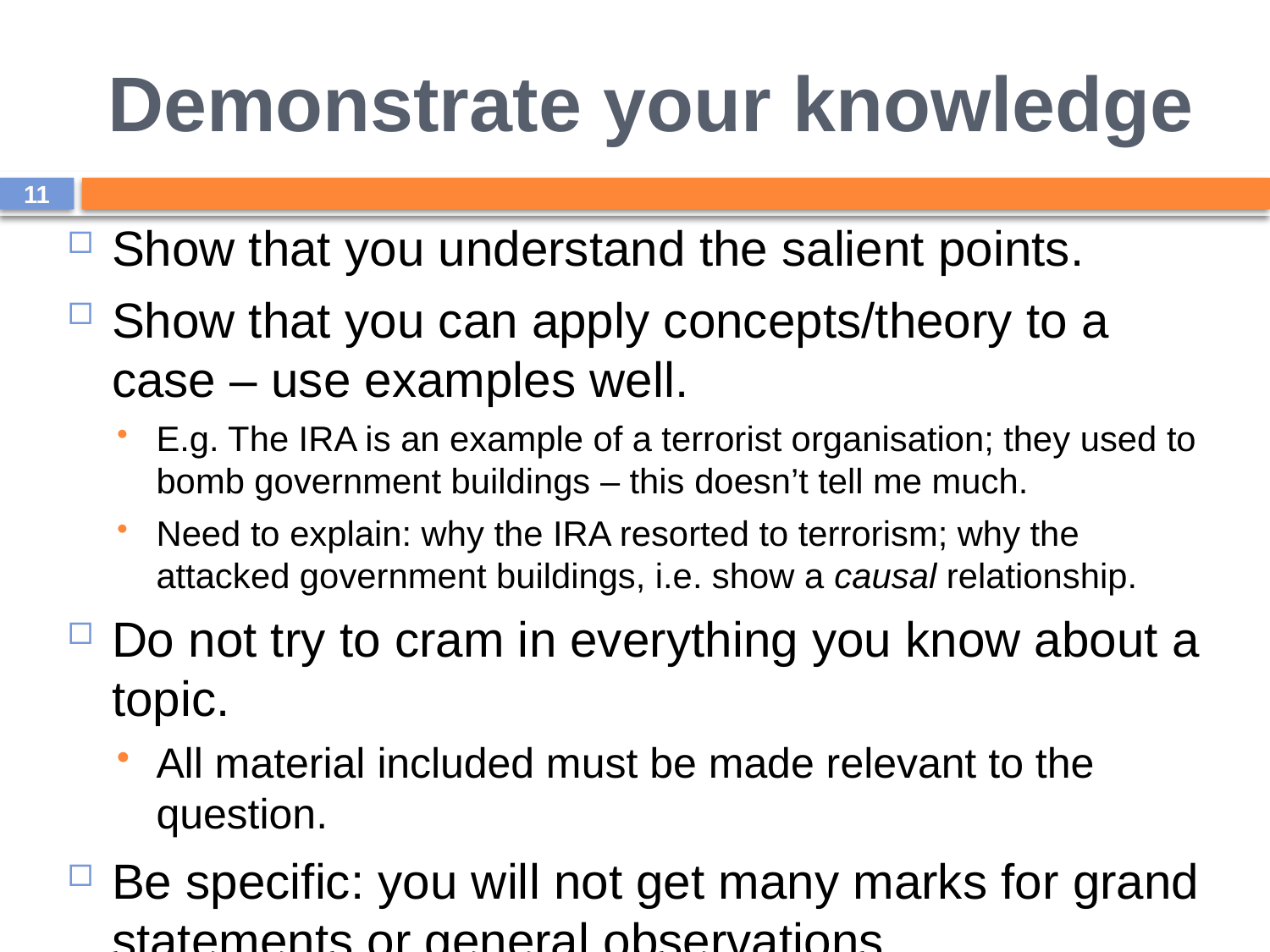

# Demonstrate your knowledge
11
Show that you understand the salient points.
Show that you can apply concepts/theory to a case – use examples well.
E.g. The IRA is an example of a terrorist organisation; they used to bomb government buildings – this doesn’t tell me much.
Need to explain: why the IRA resorted to terrorism; why the attacked government buildings, i.e. show a causal relationship.
Do not try to cram in everything you know about a topic.
All material included must be made relevant to the question.
Be specific: you will not get many marks for grand statements or general observations.